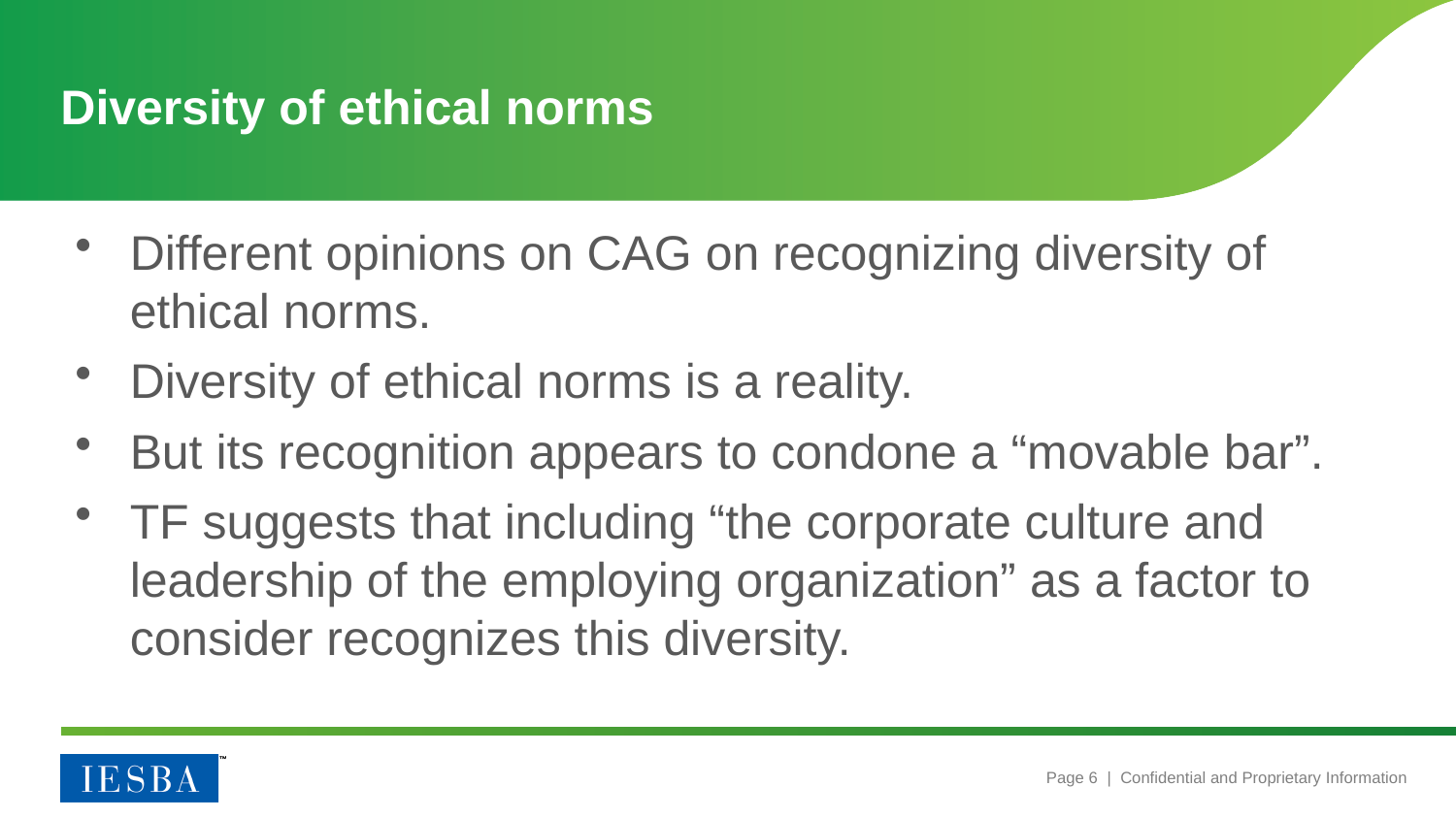

# Diversity of ethical norms
Different opinions on CAG on recognizing diversity of ethical norms.
Diversity of ethical norms is a reality.
But its recognition appears to condone a “movable bar”.
TF suggests that including “the corporate culture and leadership of the employing organization” as a factor to consider recognizes this diversity.